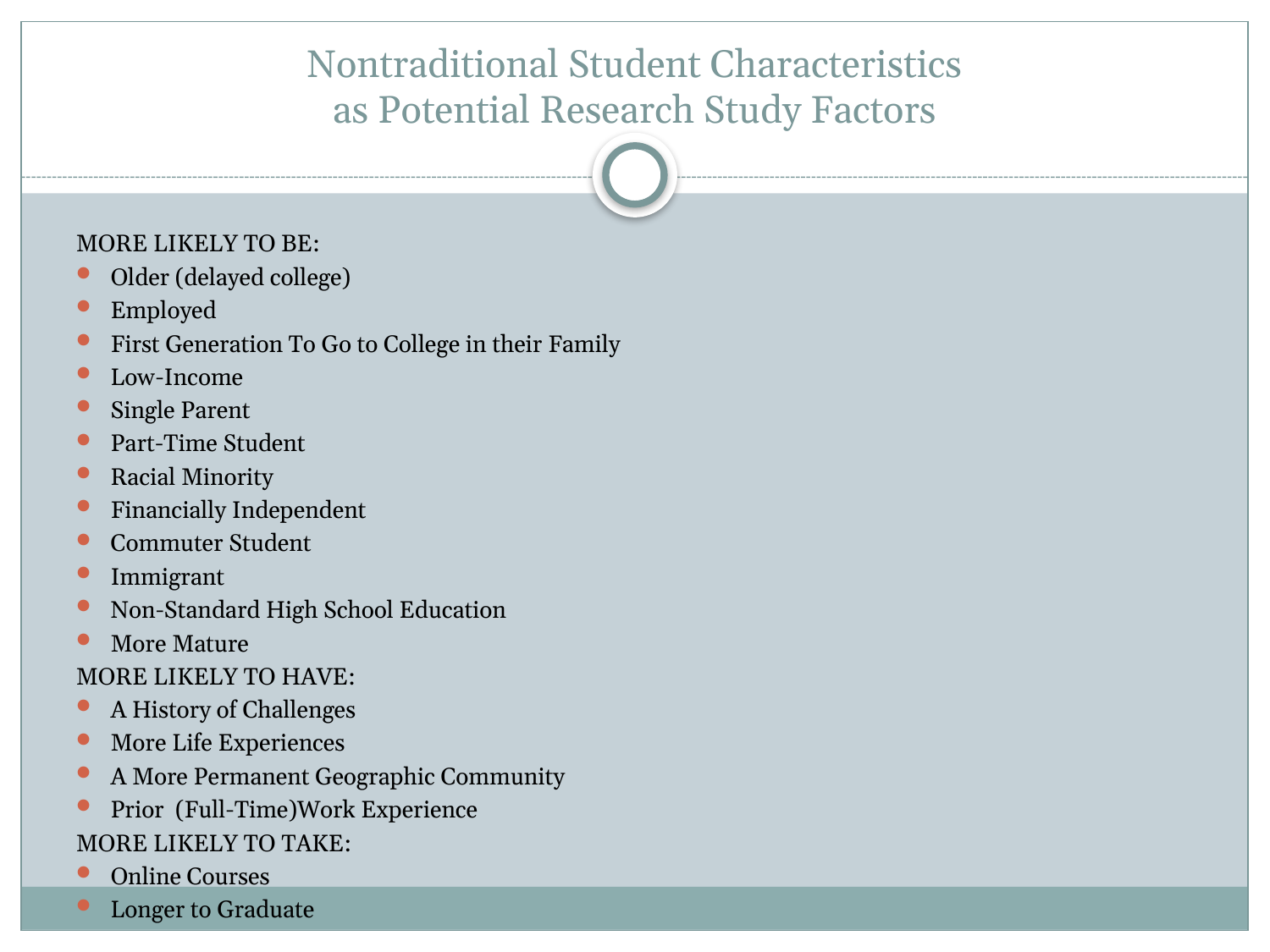

# Nontraditional Student Characteristics as Potential Research Study Factors
MORE LIKELY TO BE:
Older (delayed college)
Employed
First Generation To Go to College in their Family
Low-Income
Single Parent
Part-Time Student
Racial Minority
Financially Independent
Commuter Student
Immigrant
Non-Standard High School Education
More Mature
MORE LIKELY TO HAVE:
A History of Challenges
More Life Experiences
A More Permanent Geographic Community
Prior  (Full-Time)Work Experience
MORE LIKELY TO TAKE:
Online Courses
Longer to Graduate